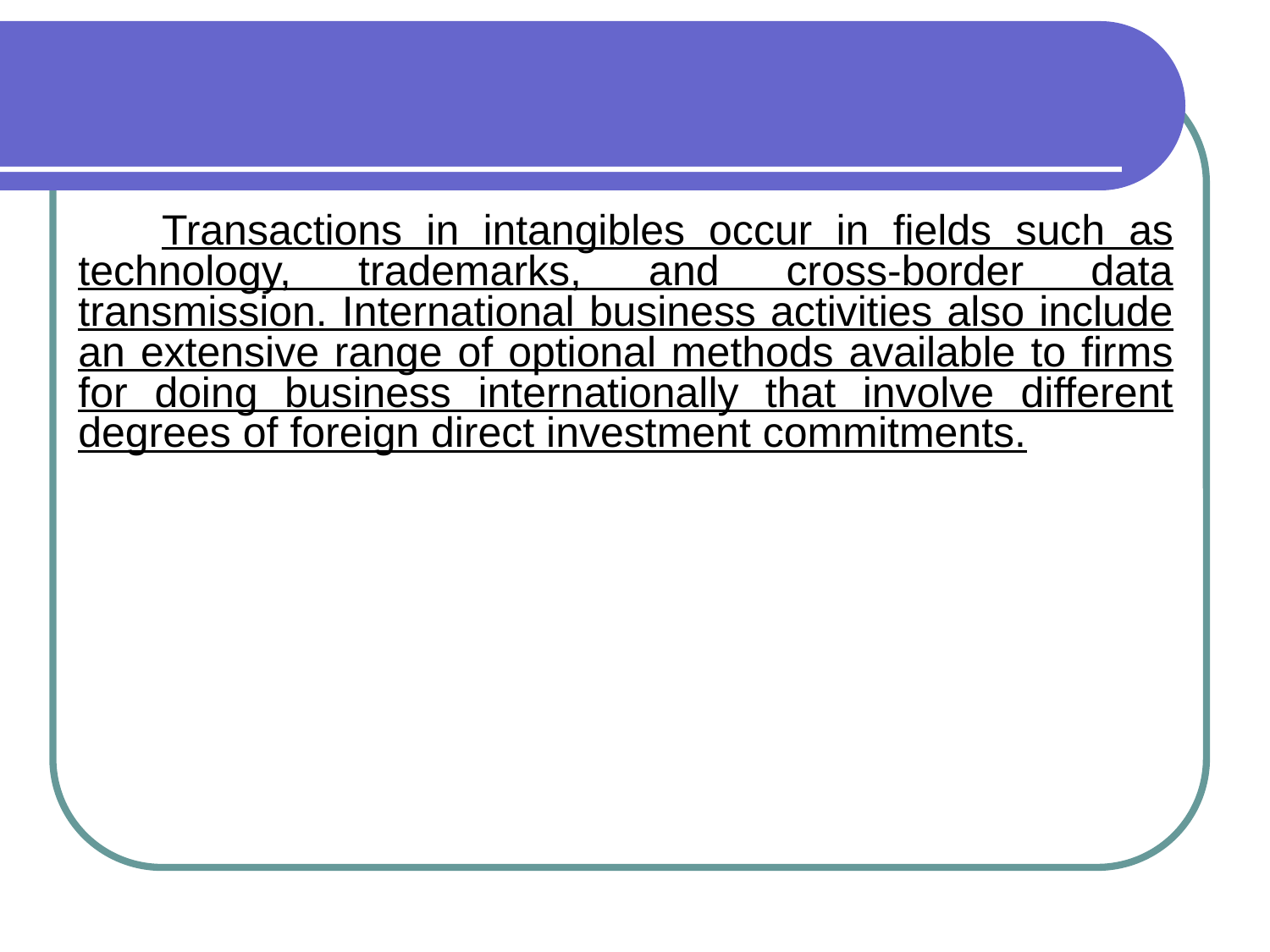

Transactions in intangibles occur in fields such as technology, trademarks, and cross-border data transmission. International business activities also include an extensive range of optional methods available to firms for doing business internationally that involve different degrees of foreign direct investment commitments.